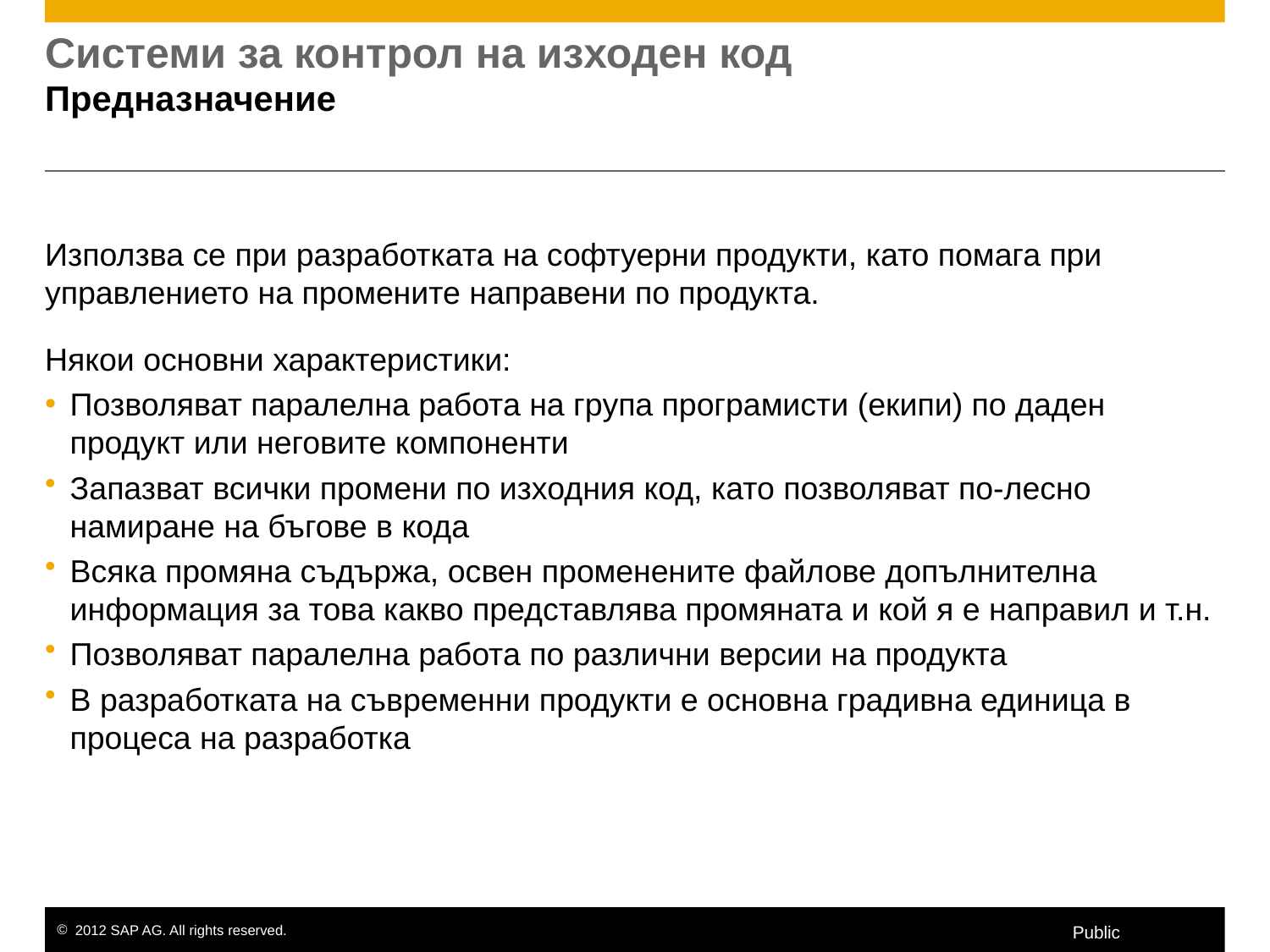

# Системи за контрол на изходен код Предназначение
Използва се при разработката на софтуерни продукти, като помага при управлението на промените направени по продукта.
Някои основни характеристики:
Позволяват паралелна работа на група програмисти (екипи) по даден продукт или неговите компоненти
Запазват всички промени по изходния код, като позволяват по-лесно намиране на бъгове в кода
Всяка промяна съдържа, освен променените файлове допълнителна информация за това какво представлява промяната и кой я е направил и т.н.
Позволяват паралелна работа по различни версии на продукта
В разработката на съвременни продукти е основна градивна единица в процеса на разработка